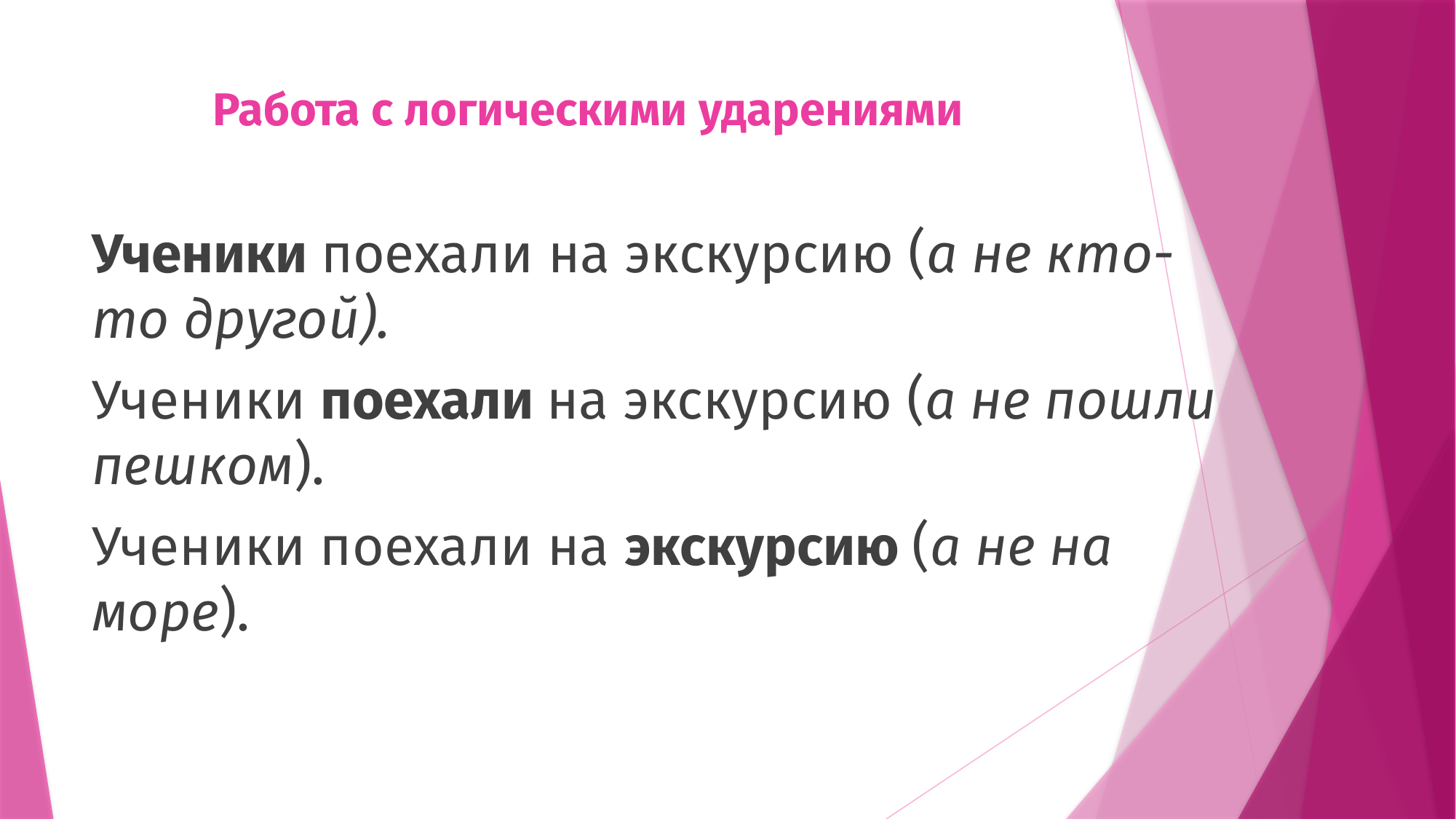

# Работа с логическими ударениями
Ученики поехали на экскурсию (а не кто-то другой).
Ученики поехали на экскурсию (а не пошли пешком).
Ученики поехали на экскурсию (а не на море).